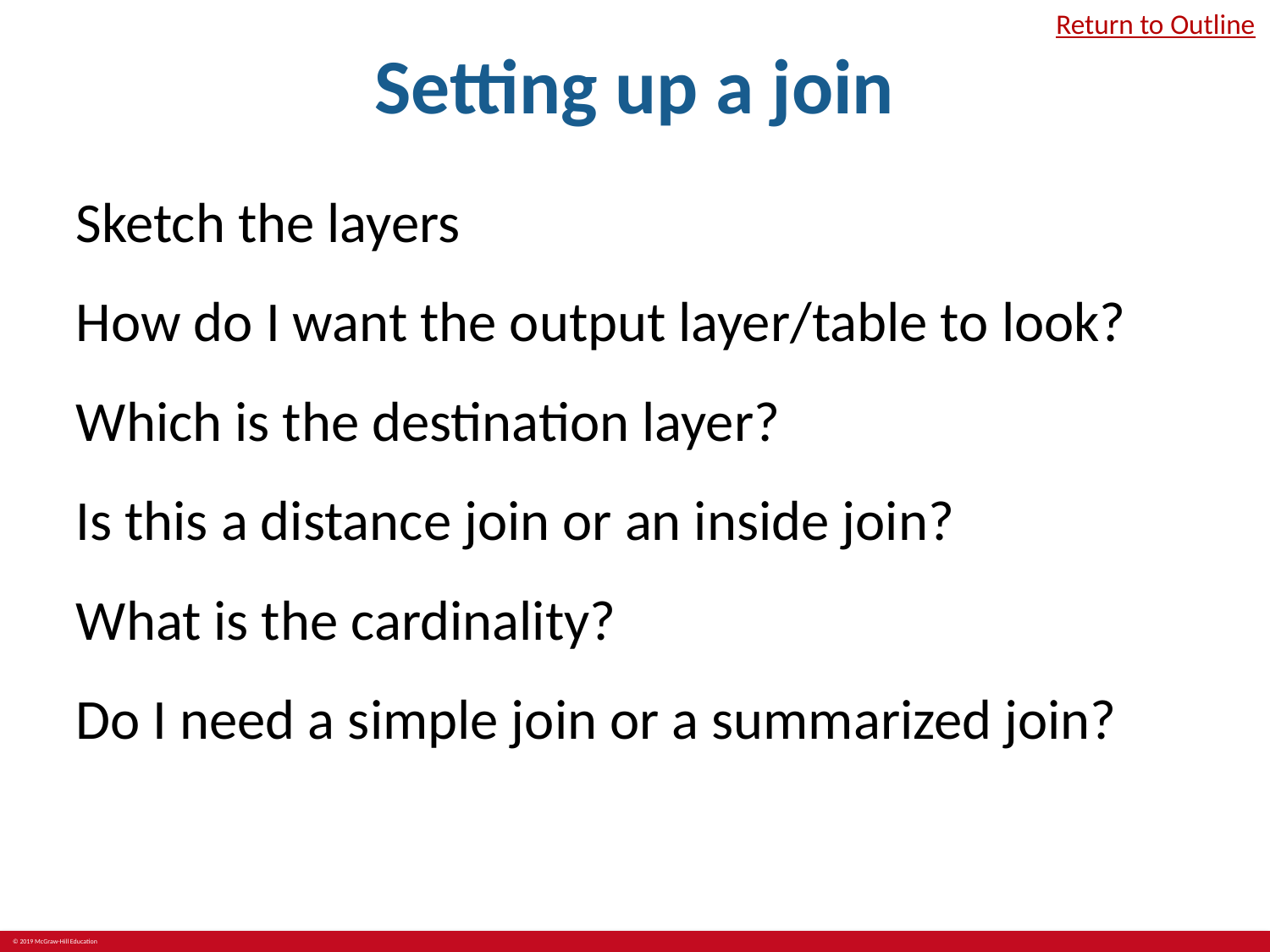

# Setting up a join
Return to Outline
Sketch the layers
How do I want the output layer/table to look?
Which is the destination layer?
Is this a distance join or an inside join?
What is the cardinality?
Do I need a simple join or a summarized join?